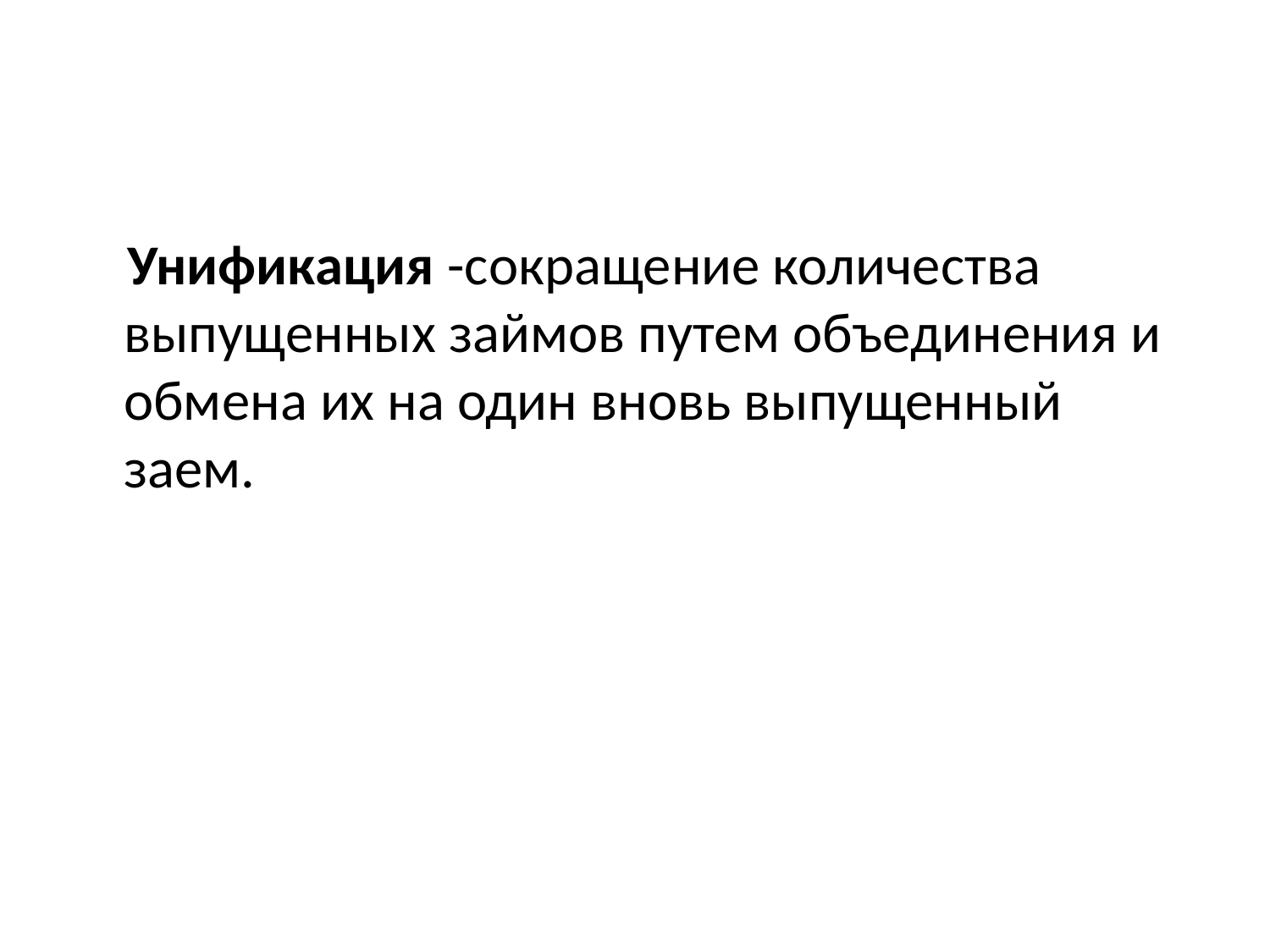

#
    Унификация -сокращение количества выпущенных займов путем объединения и обмена их на один вновь выпущенный заем.